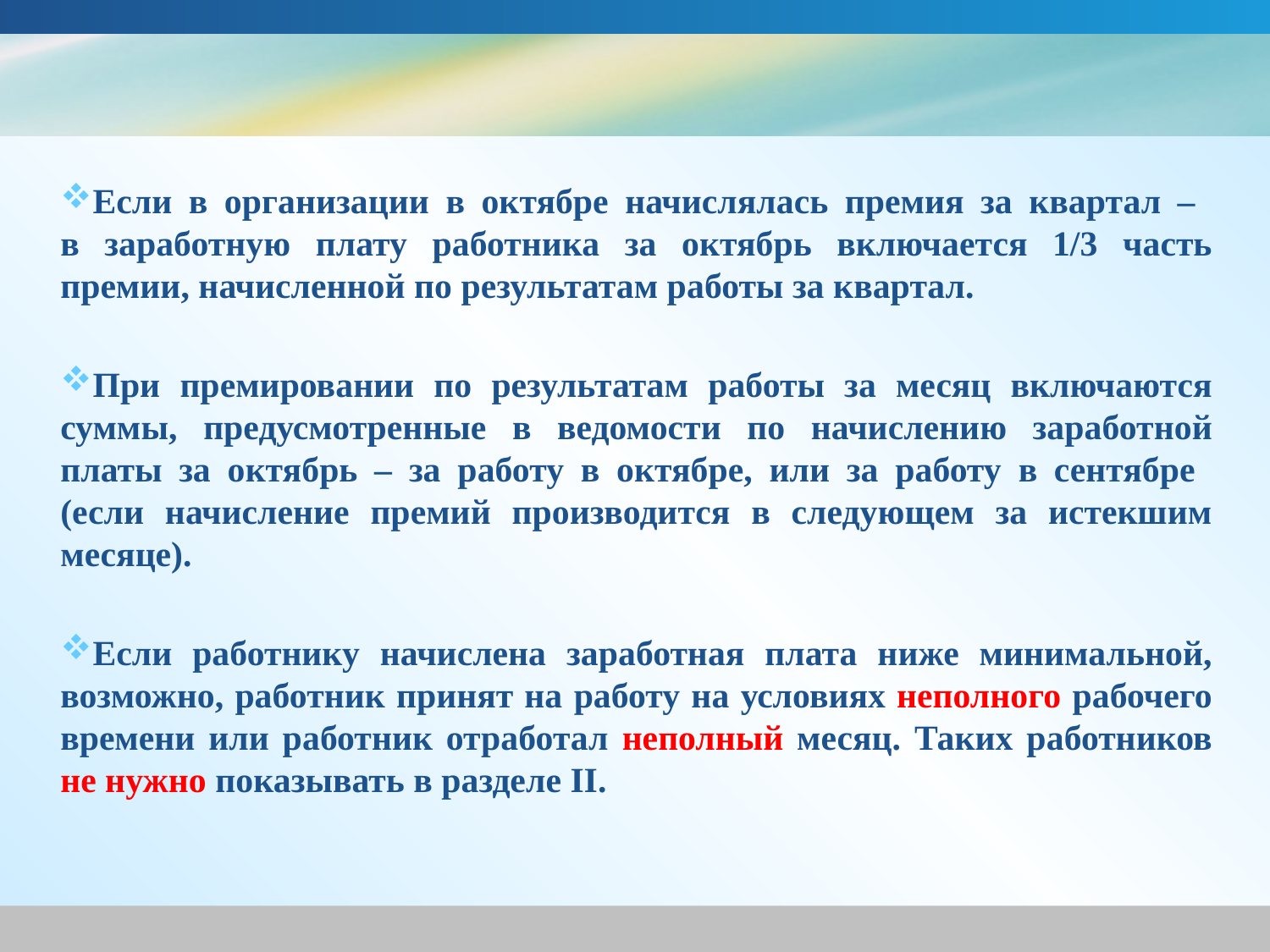

Если в организации в октябре начислялась премия за квартал –
в заработную плату работника за октябрь включается 1/3 часть премии, начисленной по результатам работы за квартал.

При премировании по результатам работы за месяц включаются суммы, предусмотренные в ведомости по начислению заработной платы за октябрь – за работу в октябре, или за работу в сентябре
(если начисление премий производится в следующем за истекшим месяце).

Если работнику начислена заработная плата ниже минимальной, возможно, работник принят на работу на условиях неполного рабочего времени или работник отработал неполный месяц. Таких работников не нужно показывать в разделе II.